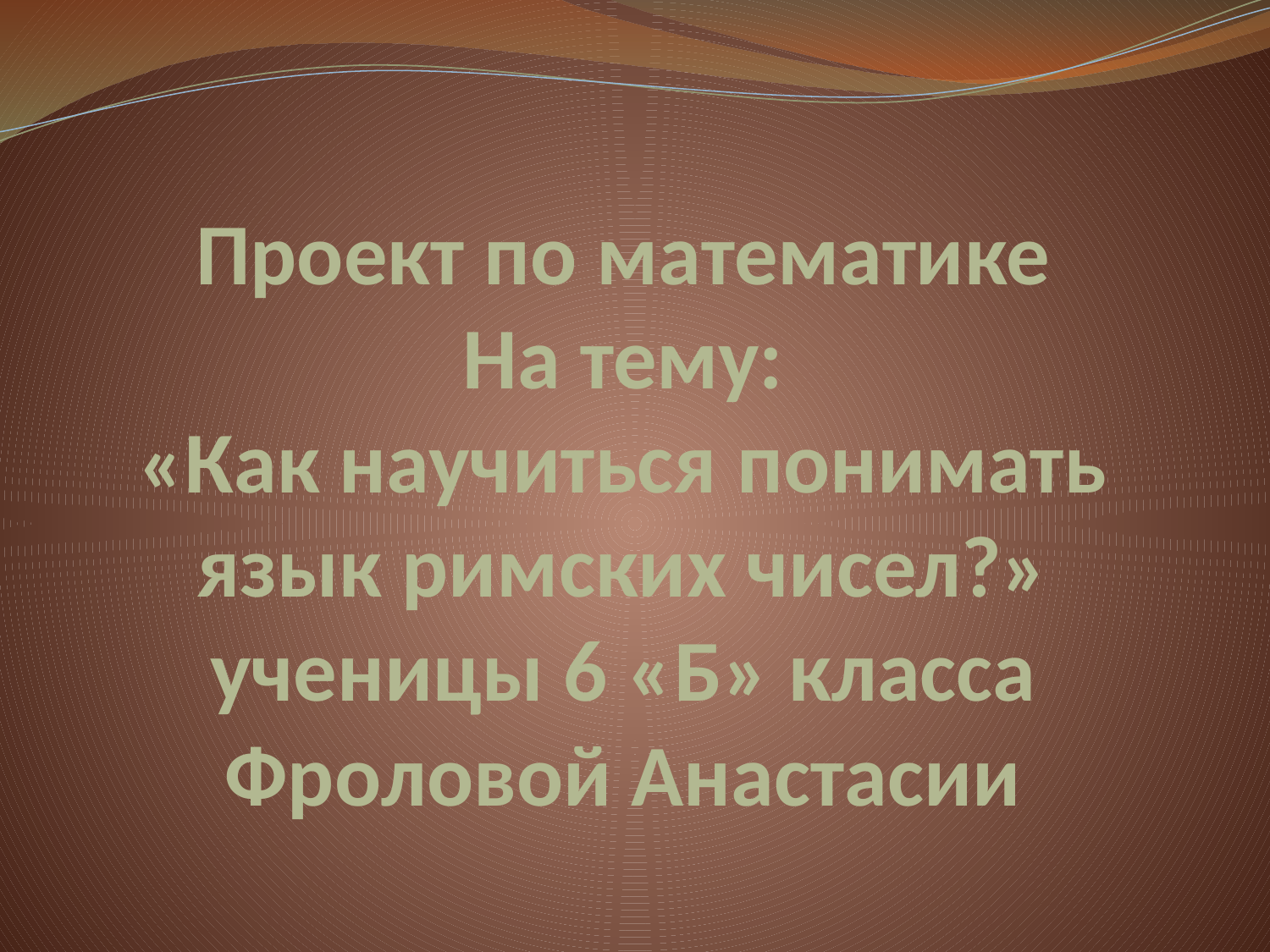

# Проект по математике На тему: «Как научиться понимать язык римских чисел?» ученицы 6 «Б» класса Фроловой Анастасии